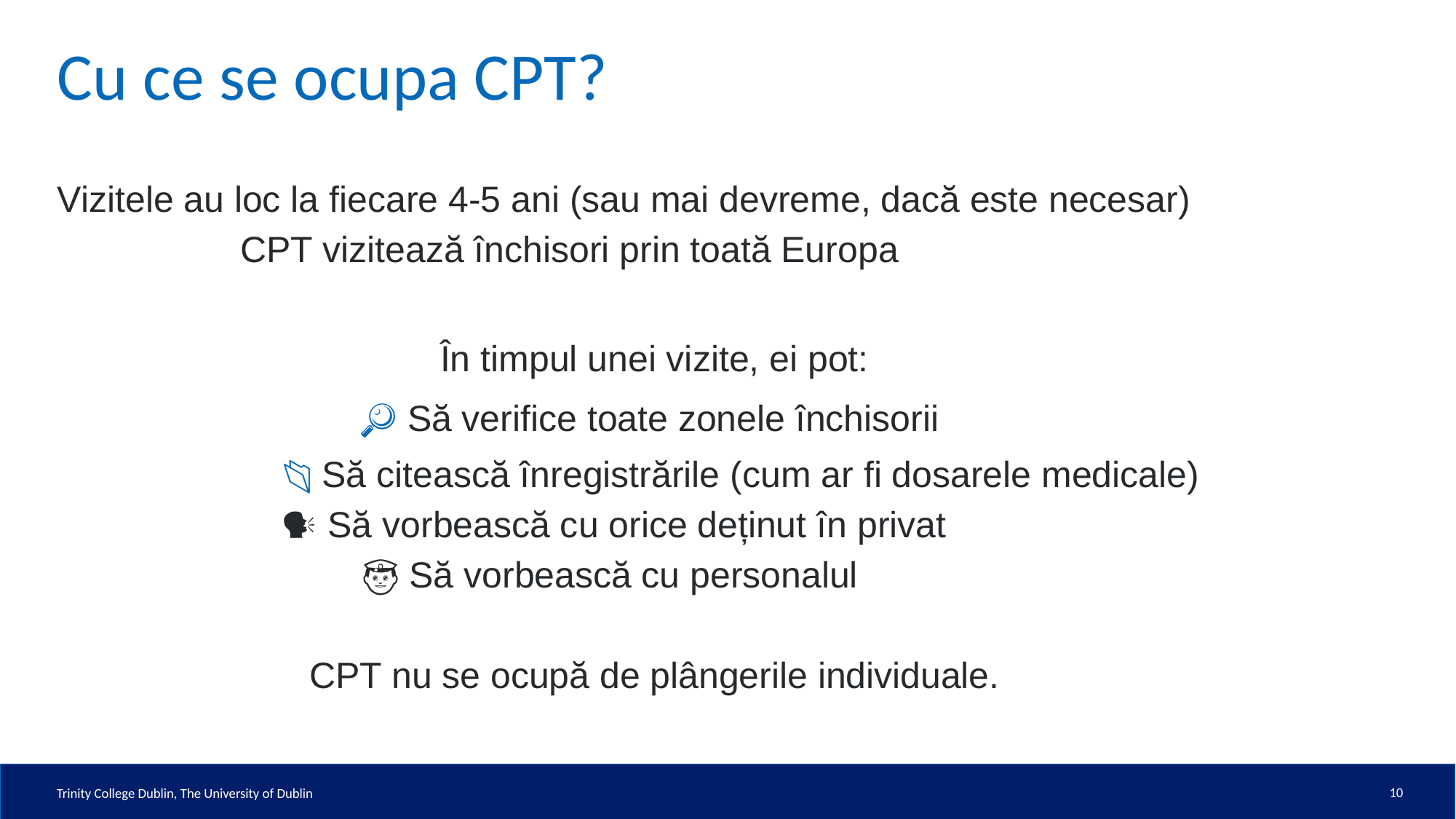

# Cu ce se ocupa CPT?

Vizitele au loc la fiecare 4-5 ani (sau mai devreme, dacă este necesar)
                  CPT vizitează închisori prin toată Europa

În timpul unei vizite, ei pot:
🔎 Să verifice toate zonele închisorii
                 📂 Să citească înregistrările (cum ar fi dosarele medicale)
                      🗣️ Să vorbească cu orice deținut în privat
                              👮 Să vorbească cu personalul

CPT nu se ocupă de plângerile individuale.
10